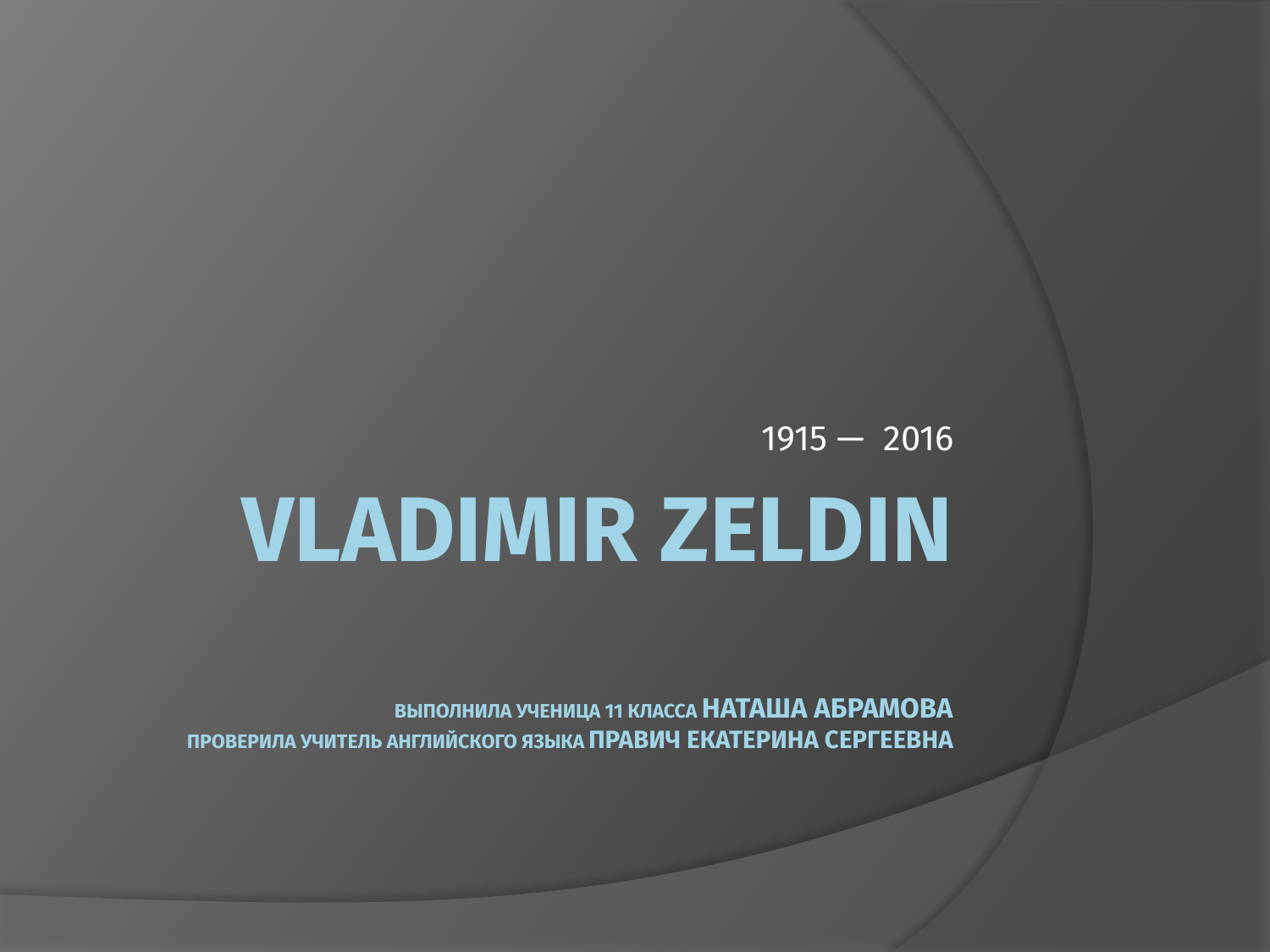

1915 —  2016
# Vladimir Zeldin выполнила ученица 11 класса Наташа Абрамова проверила учитель английского языка Правич Екатерина Сергеевна